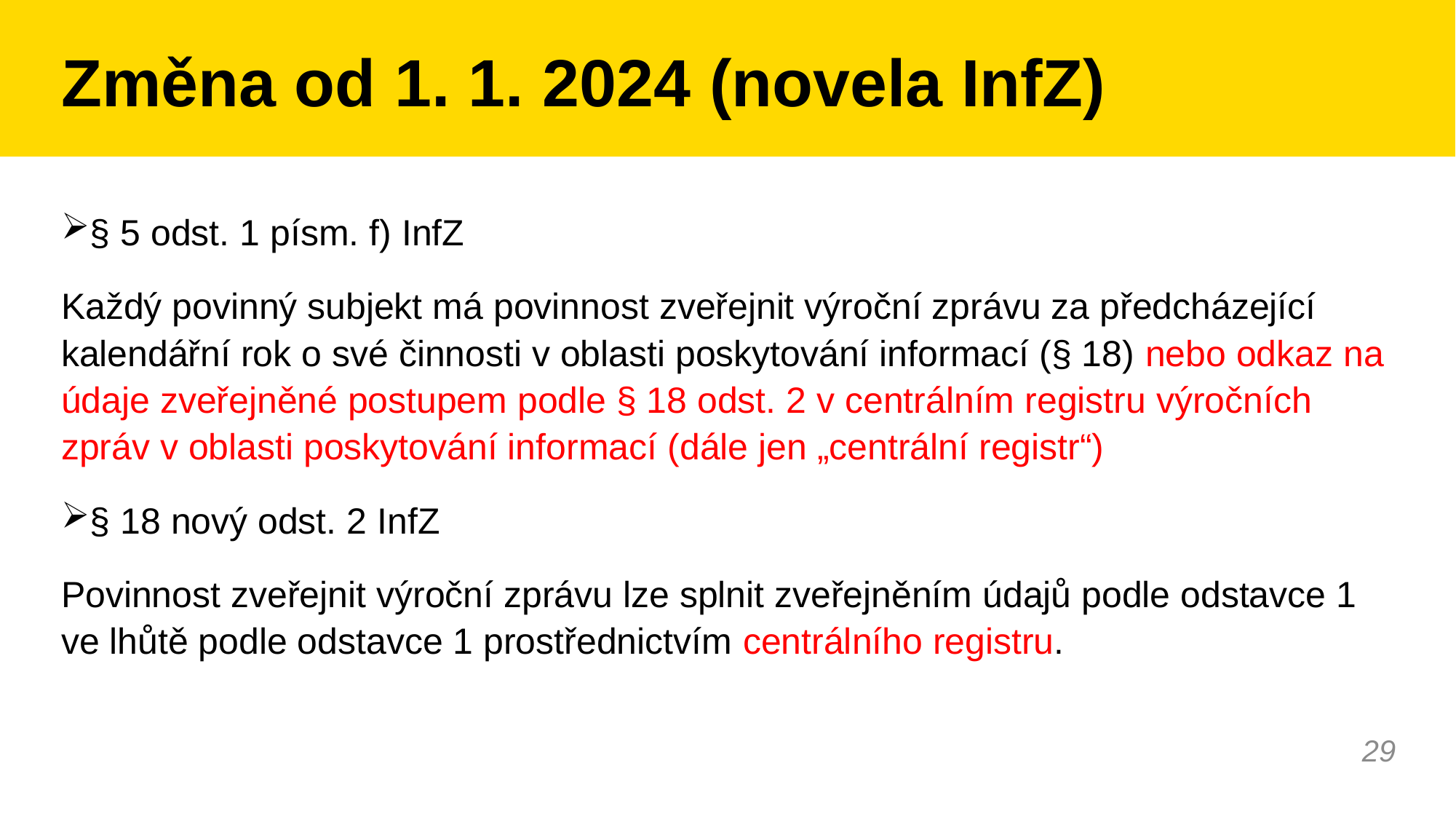

# Změna od 1. 1. 2024 (novela InfZ)
§ 5 odst. 1 písm. f) InfZ
Každý povinný subjekt má povinnost zveřejnit výroční zprávu za předcházející kalendářní rok o své činnosti v oblasti poskytování informací (§ 18) nebo odkaz na údaje zveřejněné postupem podle § 18 odst. 2 v centrálním registru výročních zpráv v oblasti poskytování informací (dále jen „centrální registr“)
§ 18 nový odst. 2 InfZ
Povinnost zveřejnit výroční zprávu lze splnit zveřejněním údajů podle odstavce 1 ve lhůtě podle odstavce 1 prostřednictvím centrálního registru.

29